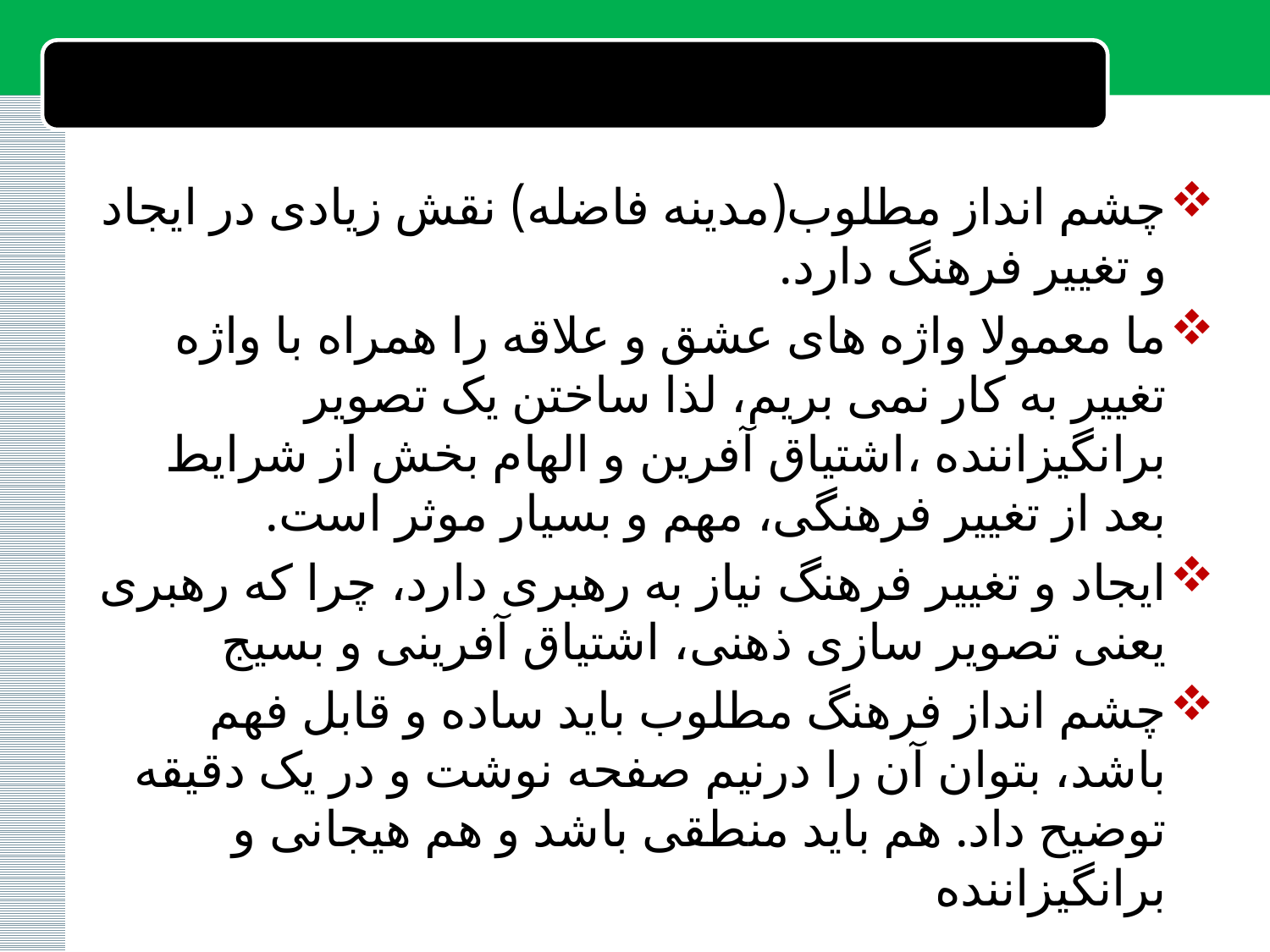

#
چشم انداز مطلوب(مدینه فاضله) نقش زیادی در ایجاد و تغییر فرهنگ دارد.
ما معمولا واژه های عشق و علاقه را همراه با واژه تغییر به کار نمی بریم، لذا ساختن یک تصویر برانگیزاننده ،اشتیاق آفرین و الهام بخش از شرایط بعد از تغییر فرهنگی، مهم و بسیار موثر است.
ایجاد و تغییر فرهنگ نیاز به رهبری دارد، چرا که رهبری یعنی تصویر سازی ذهنی، اشتیاق آفرینی و بسیج
چشم انداز فرهنگ مطلوب باید ساده و قابل فهم باشد، بتوان آن را درنیم صفحه نوشت و در یک دقیقه توضیح داد. هم باید منطقی باشد و هم هیجانی و برانگیزاننده